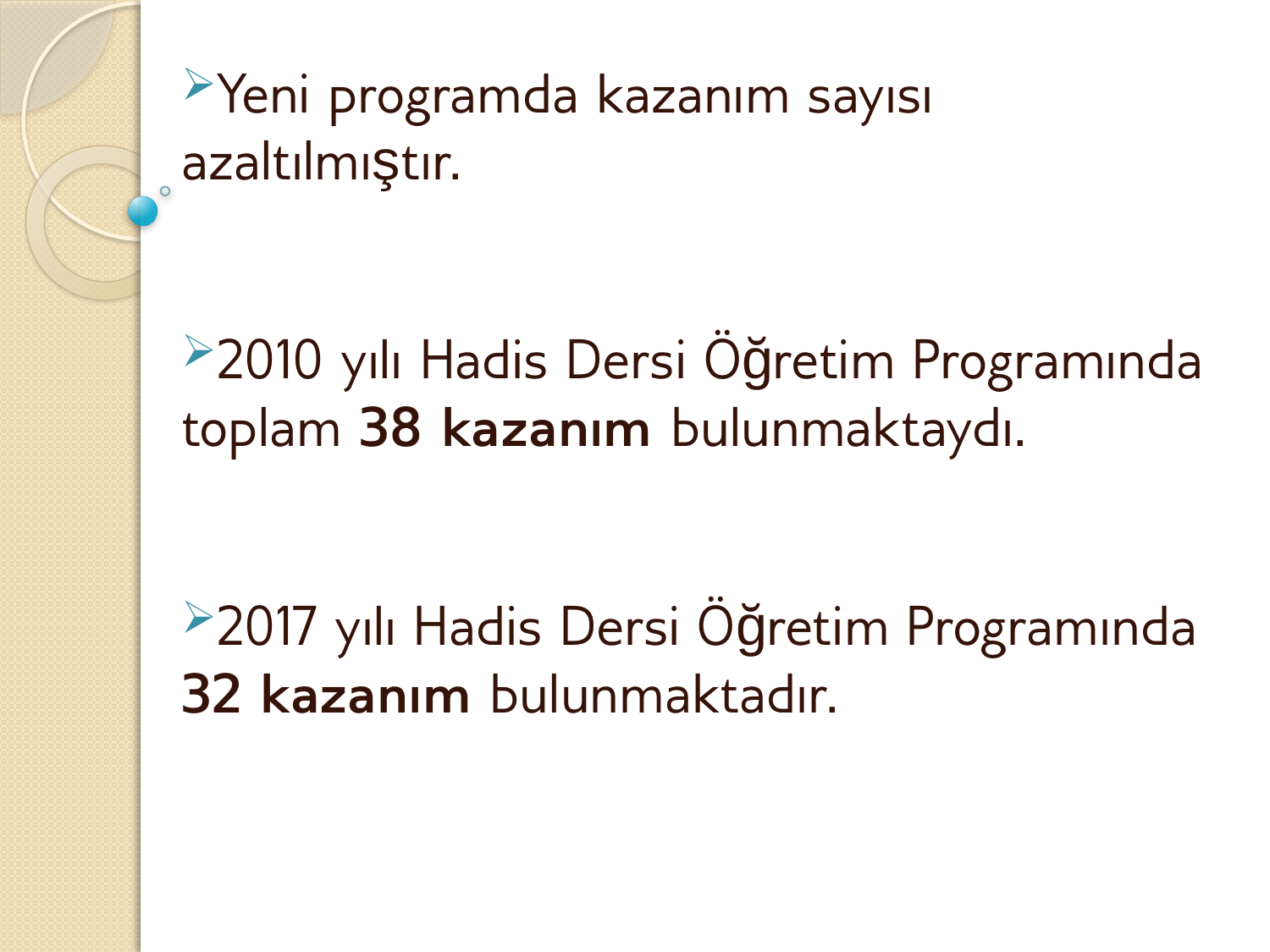

Yeni programda kazanım sayısı azaltılmıştır.

2010 yılı Hadis Dersi Öğretim Programında toplam 38 kazanım bulunmaktaydı.

2017 yılı Hadis Dersi Öğretim Programında 32 kazanım bulunmaktadır.